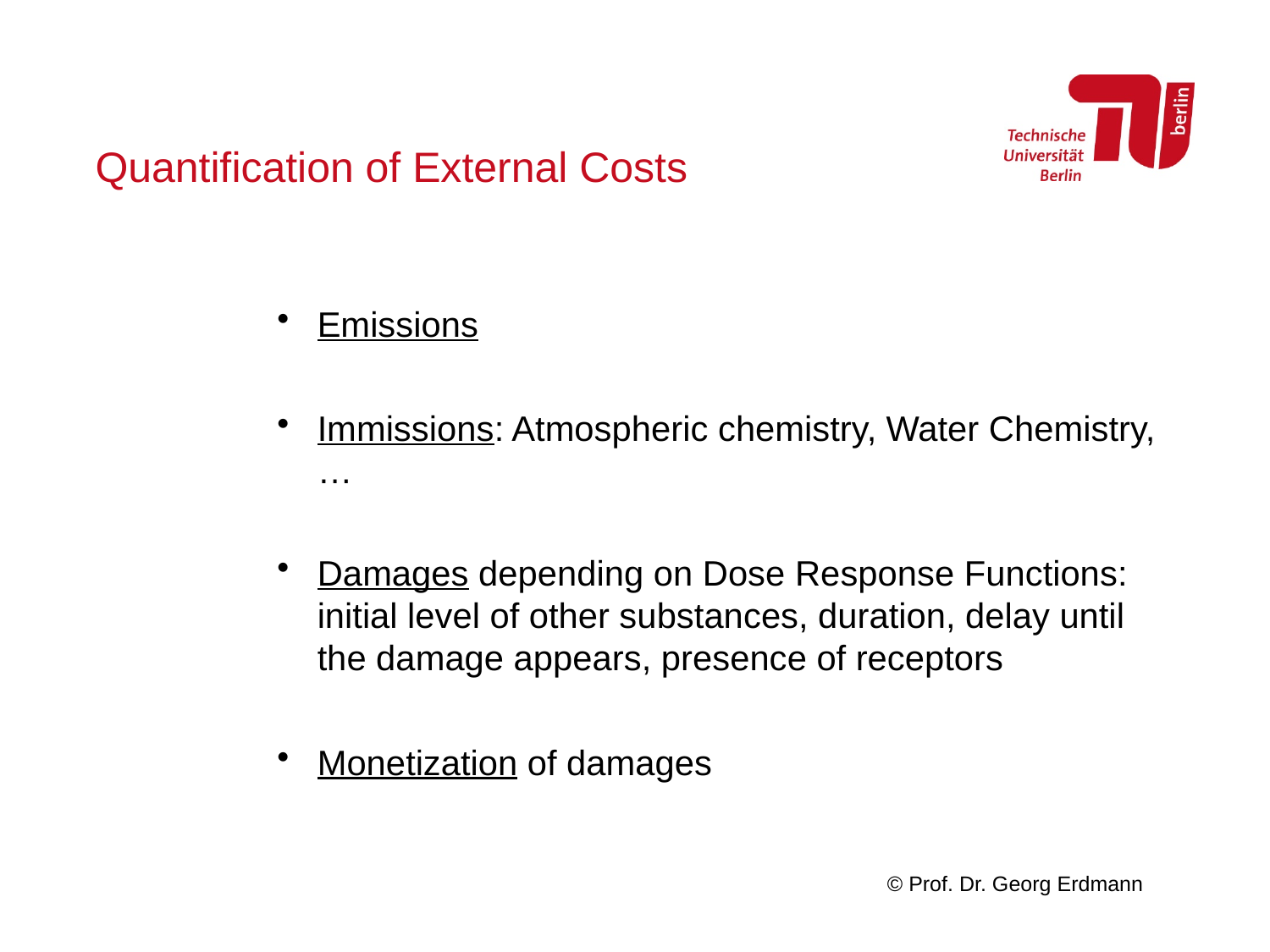

Quantification of External Costs

Emissions
Immissions: Atmospheric chemistry, Water Chemistry, …

Damages depending on Dose Response Functions:
initial level of other substances, duration, delay until the damage appears, presence of receptors
Monetization of damages
© Prof. Dr. Georg Erdmann